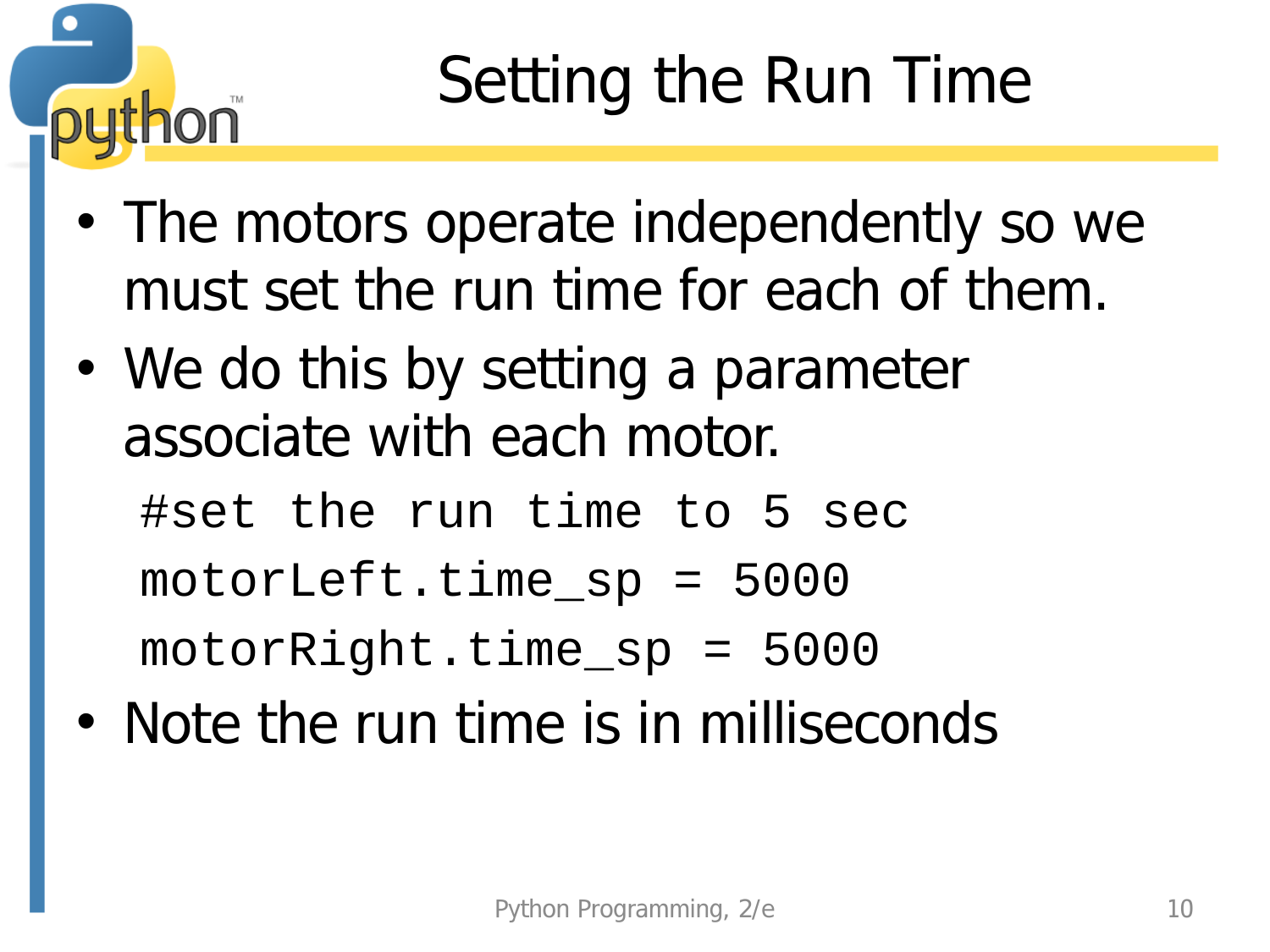

# Setting the Run Time
The motors operate independently so we must set the run time for each of them.
We do this by setting a parameter associate with each motor.
#set the run time to 5 sec
motorLeft.time_sp = 5000
motorRight.time_sp = 5000
Note the run time is in milliseconds

Python Programming, 2/e
10